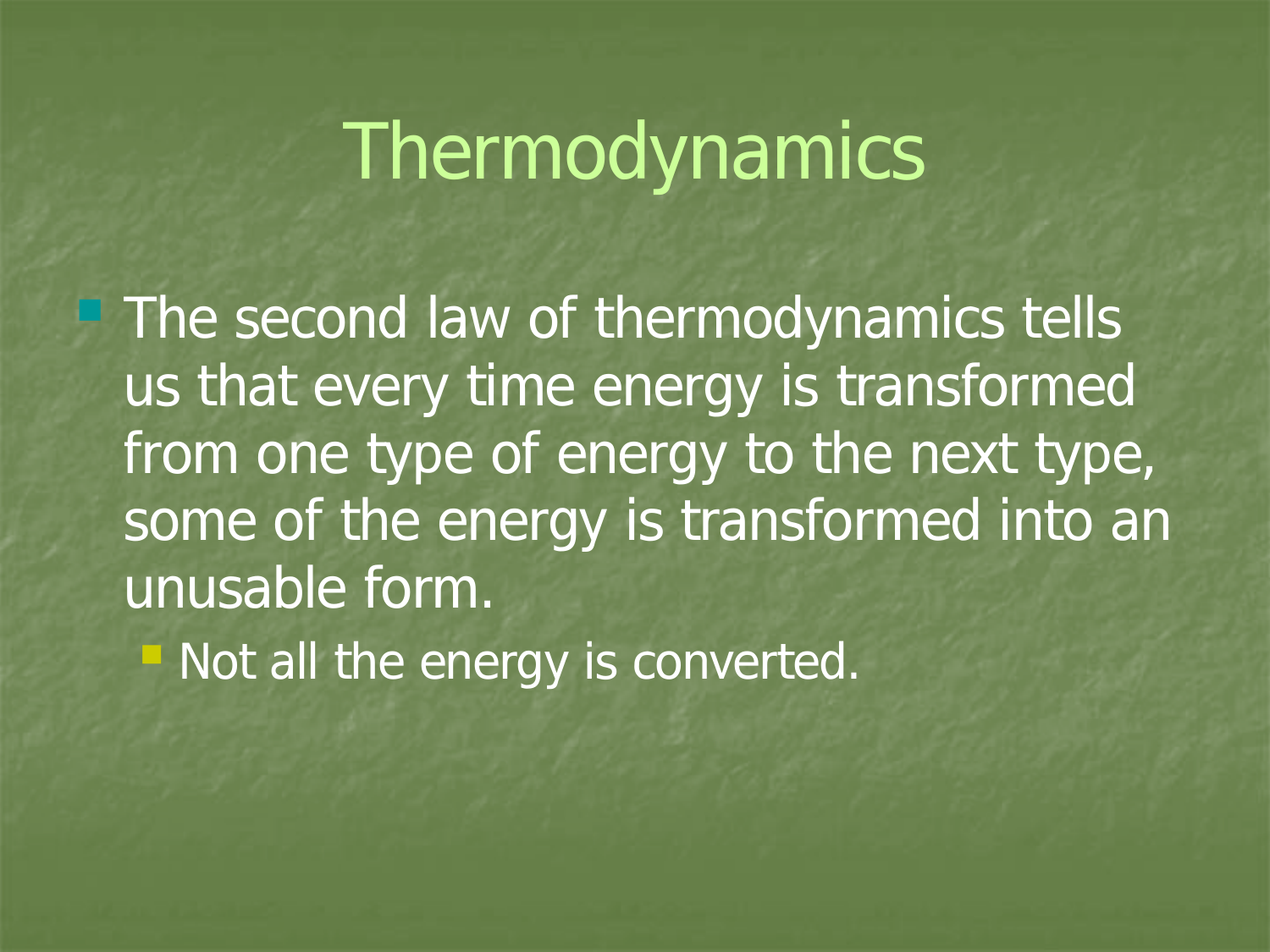

# Thermodynamics
The second law of thermodynamics tells us that every time energy is transformed from one type of energy to the next type, some of the energy is transformed into an unusable form.
Not all the energy is converted.